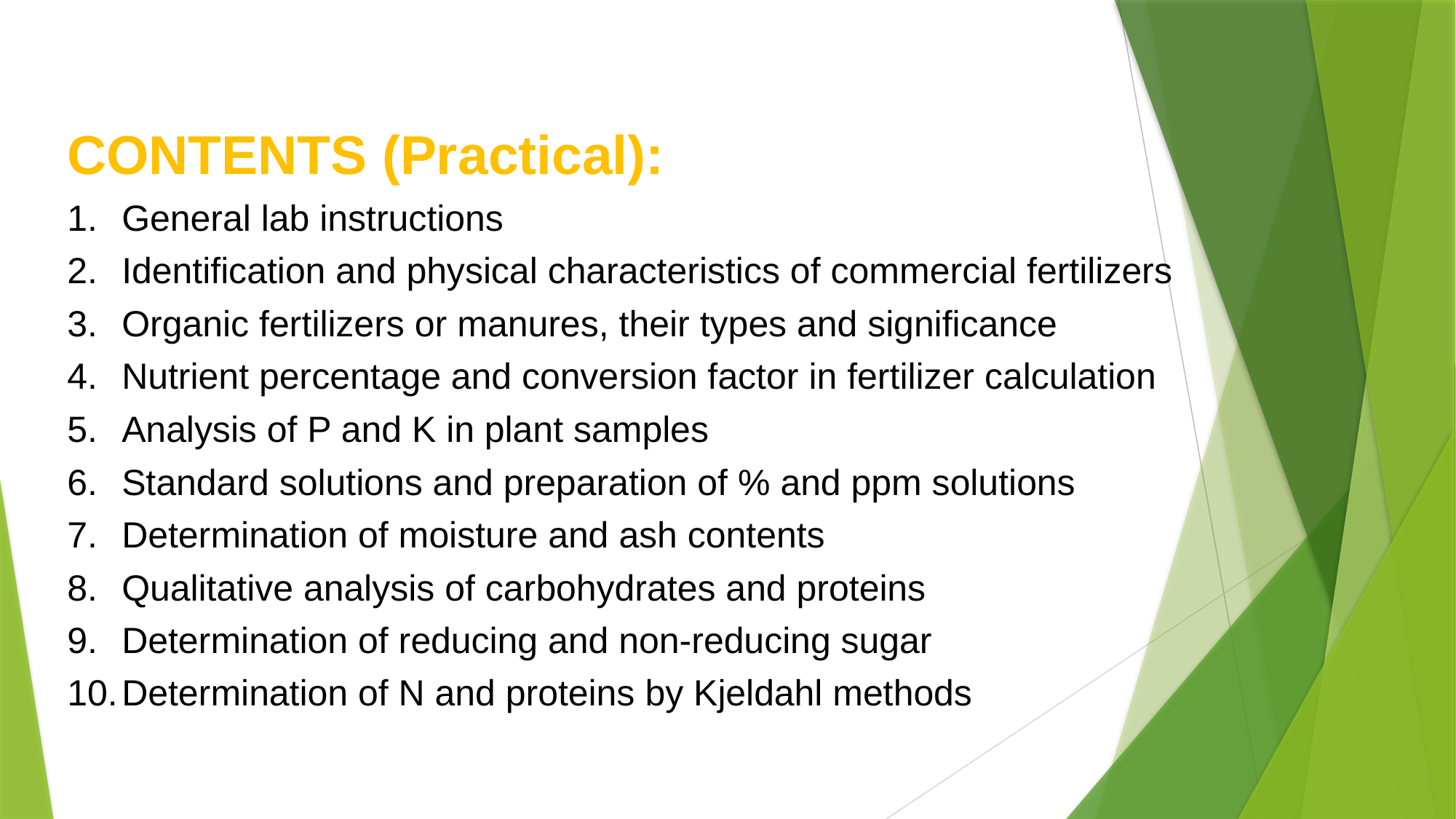

CONTENTS (Practical):
General lab instructions
Identification and physical characteristics of commercial fertilizers
Organic fertilizers or manures, their types and significance
Nutrient percentage and conversion factor in fertilizer calculation
Analysis of P and K in plant samples
Standard solutions and preparation of % and ppm solutions
Determination of moisture and ash contents
Qualitative analysis of carbohydrates and proteins
Determination of reducing and non-reducing sugar
Determination of N and proteins by Kjeldahl methods